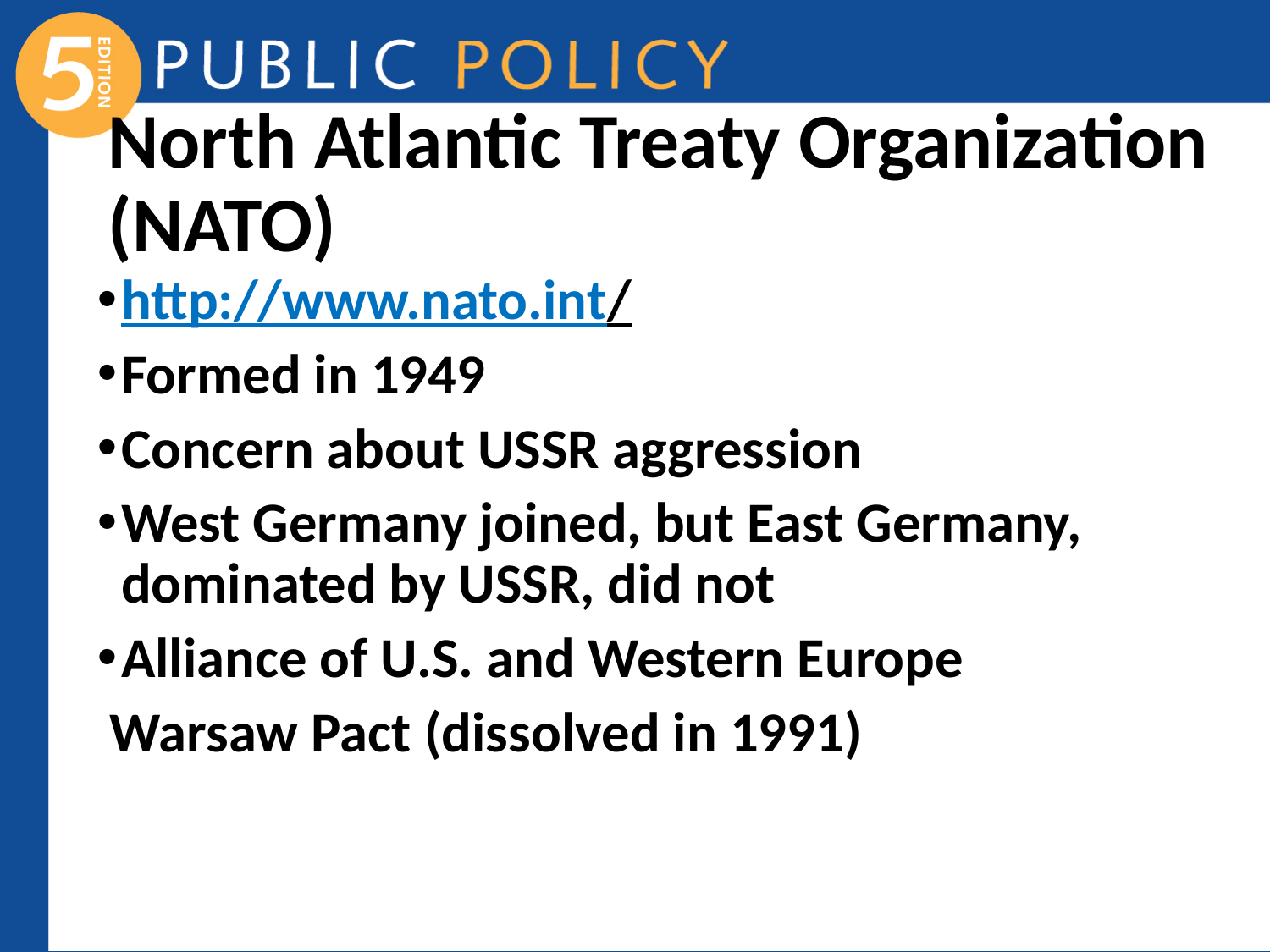

# North Atlantic Treaty Organization (NATO)
http://www.nato.int/
Formed in 1949
Concern about USSR aggression
West Germany joined, but East Germany,  dominated by USSR, did not
Alliance of U.S. and Western Europe
 Warsaw Pact (dissolved in 1991)